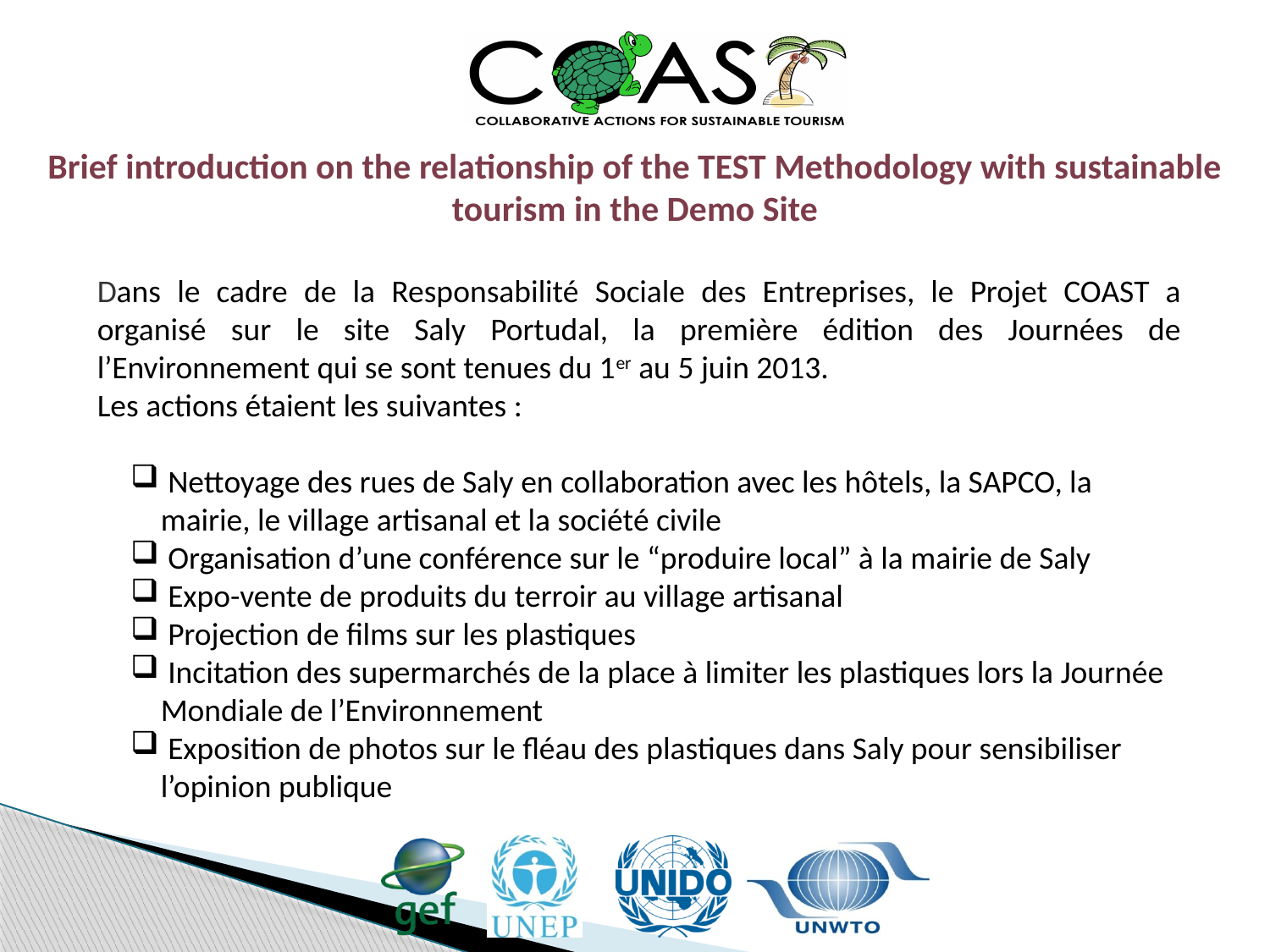

Brief introduction on the relationship of the TEST Methodology with sustainable tourism in the Demo Site

Dans le cadre de la Responsabilité Sociale des Entreprises, le Projet COAST a organisé sur le site Saly Portudal, la première édition des Journées de l’Environnement qui se sont tenues du 1er au 5 juin 2013.
Les actions étaient les suivantes :

 Nettoyage des rues de Saly en collaboration avec les hôtels, la SAPCO, la mairie, le village artisanal et la société civile
 Organisation d’une conférence sur le “produire local” à la mairie de Saly
 Expo-vente de produits du terroir au village artisanal
 Projection de films sur les plastiques
 Incitation des supermarchés de la place à limiter les plastiques lors la Journée Mondiale de l’Environnement
 Exposition de photos sur le fléau des plastiques dans Saly pour sensibiliser l’opinion publique